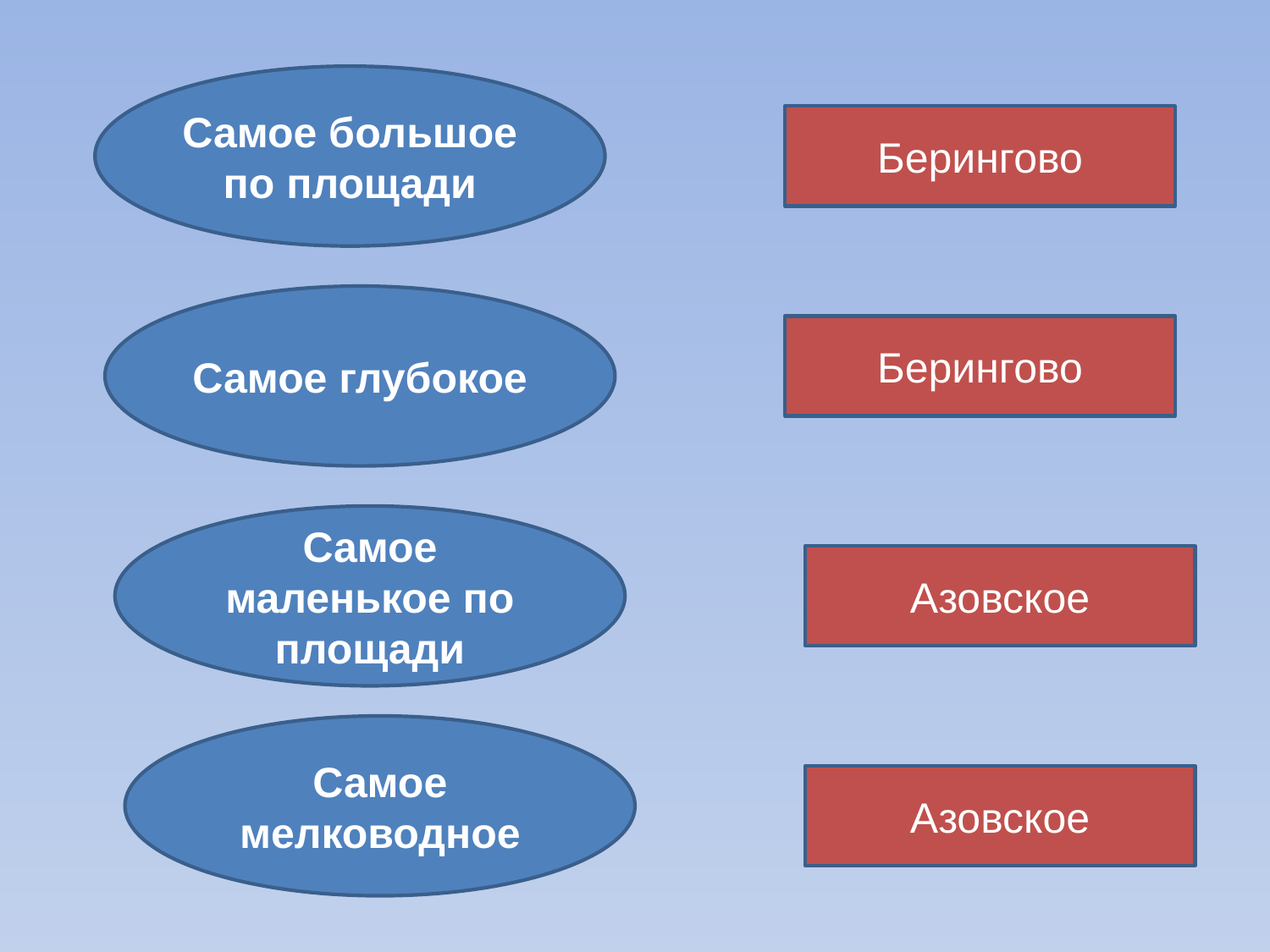

Самое большое по площади
Берингово
Самое глубокое
Берингово
Самое маленькое по площади
Азовское
Самое мелководное
Азовское